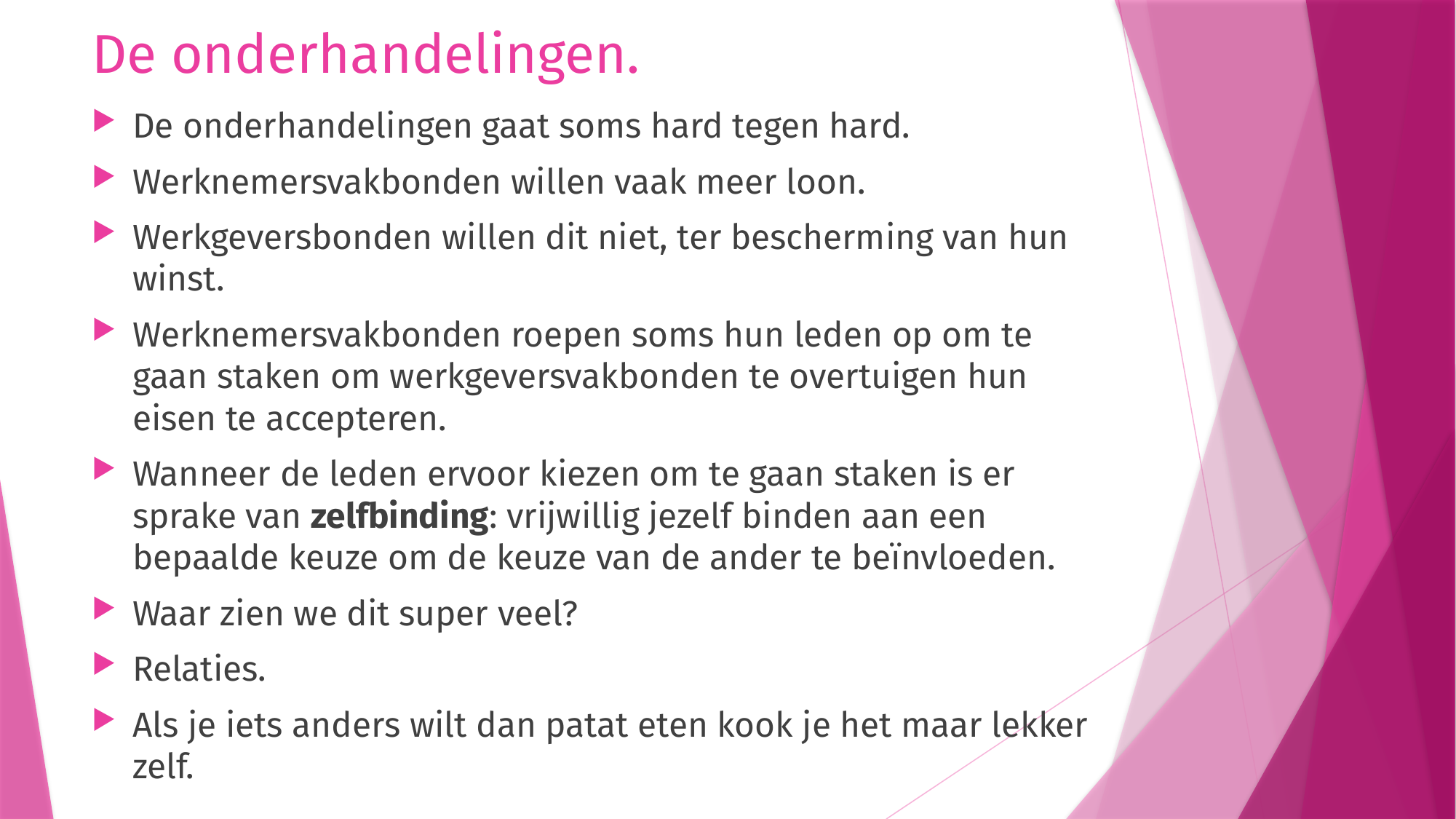

# De onderhandelingen.
De onderhandelingen gaat soms hard tegen hard.
Werknemersvakbonden willen vaak meer loon.
Werkgeversbonden willen dit niet, ter bescherming van hun winst.
Werknemersvakbonden roepen soms hun leden op om te gaan staken om werkgeversvakbonden te overtuigen hun eisen te accepteren.
Wanneer de leden ervoor kiezen om te gaan staken is er sprake van zelfbinding: vrijwillig jezelf binden aan een bepaalde keuze om de keuze van de ander te beïnvloeden.
Waar zien we dit super veel?
Relaties.
Als je iets anders wilt dan patat eten kook je het maar lekker zelf.